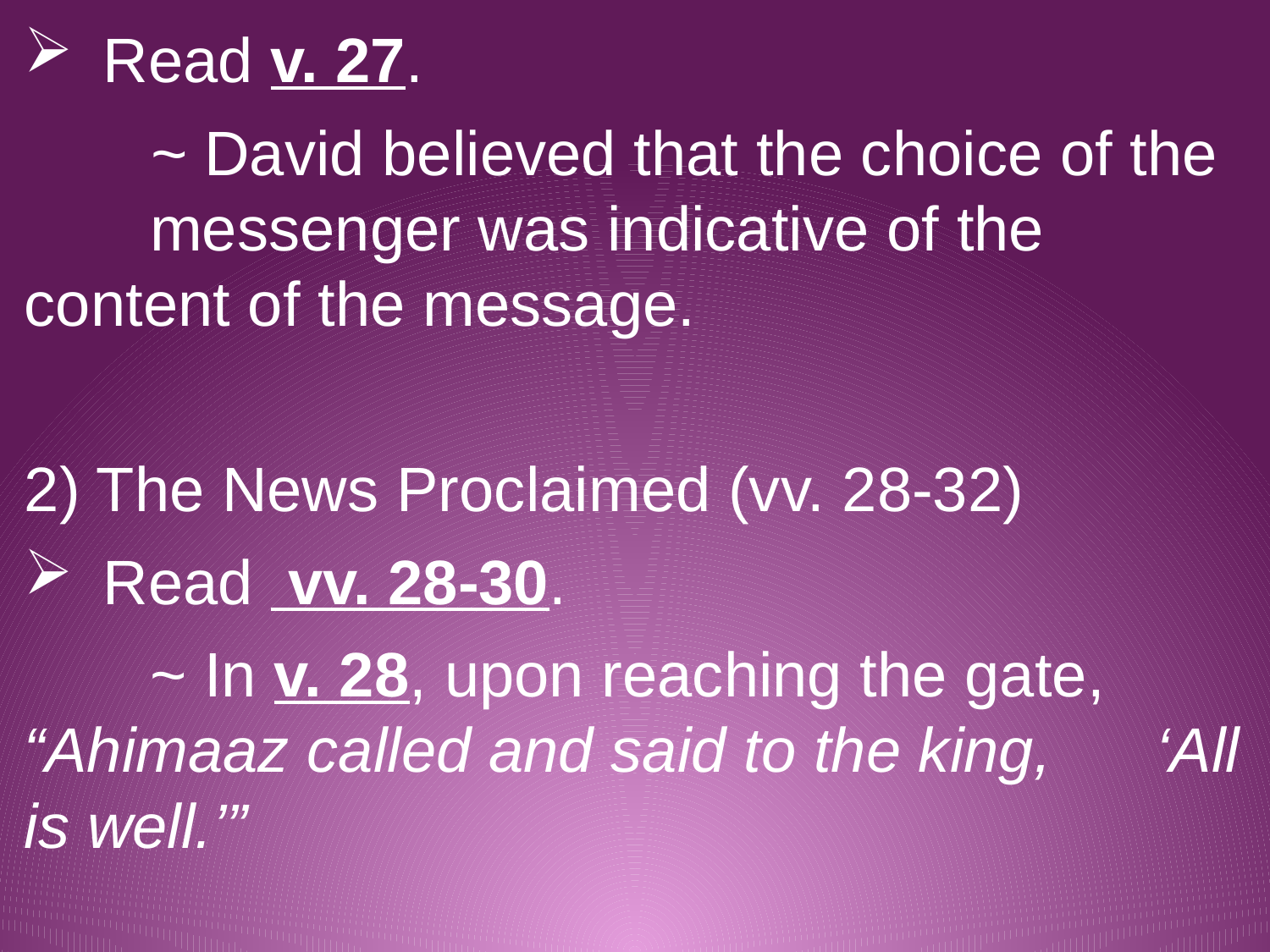

Read v. 27.
		~ David believed that the choice of the 					messenger was indicative of the 						content of the message.

2) The News Proclaimed (vv. 28-32)
Read  vv. 28-30.
		~ In v. 28, upon reaching the gate, 						“Ahimaaz called and said to the king, 					‘All is well.’”